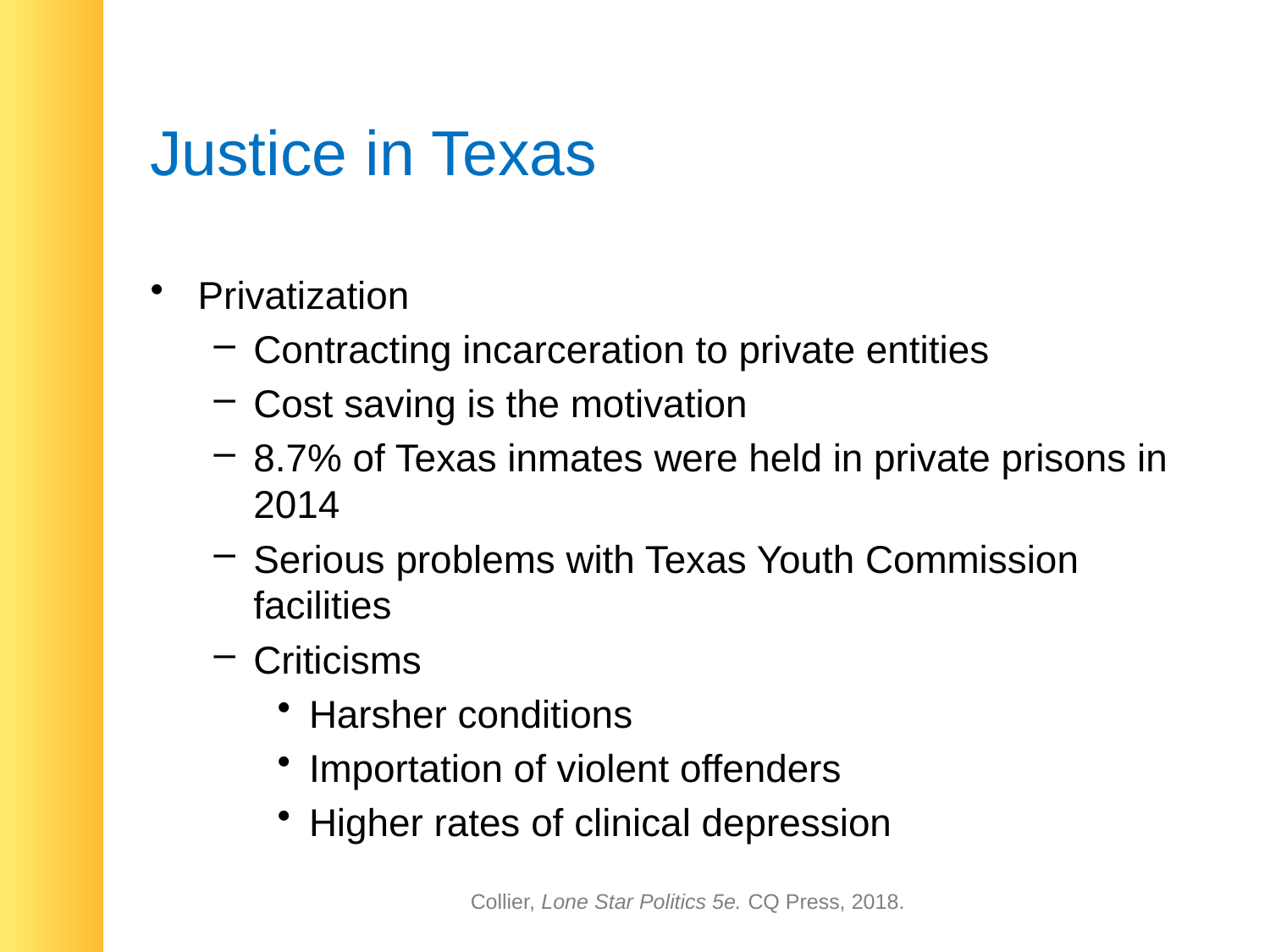

# Justice in Texas
Privatization
Contracting incarceration to private entities
Cost saving is the motivation
8.7% of Texas inmates were held in private prisons in 2014
Serious problems with Texas Youth Commission facilities
Criticisms
Harsher conditions
Importation of violent offenders
Higher rates of clinical depression
Collier, Lone Star Politics 5e. CQ Press, 2018.